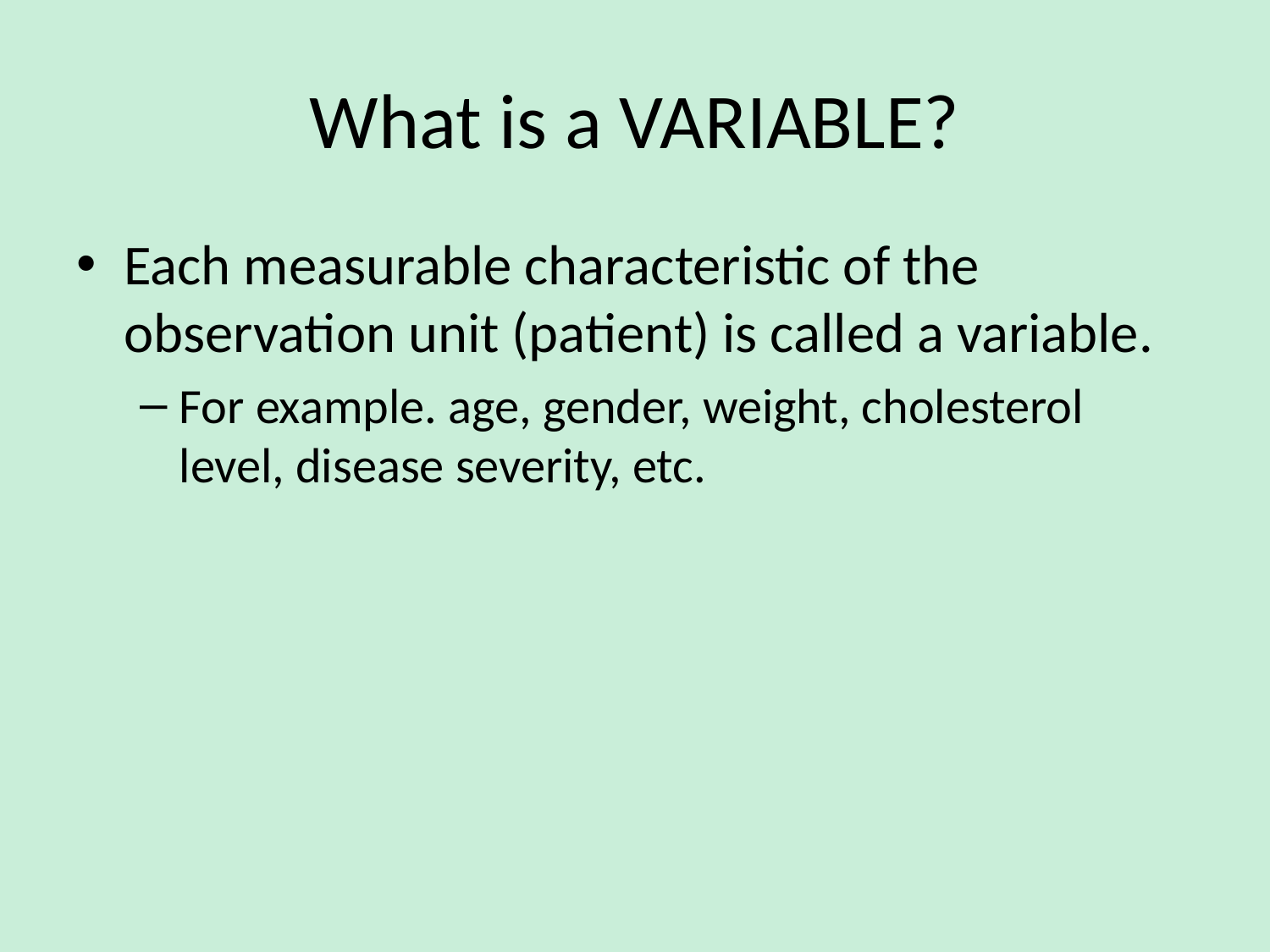

# What is a VARIABLE?
Each measurable characteristic of the observation unit (patient) is called a variable.
For example. age, gender, weight, cholesterol level, disease severity, etc.